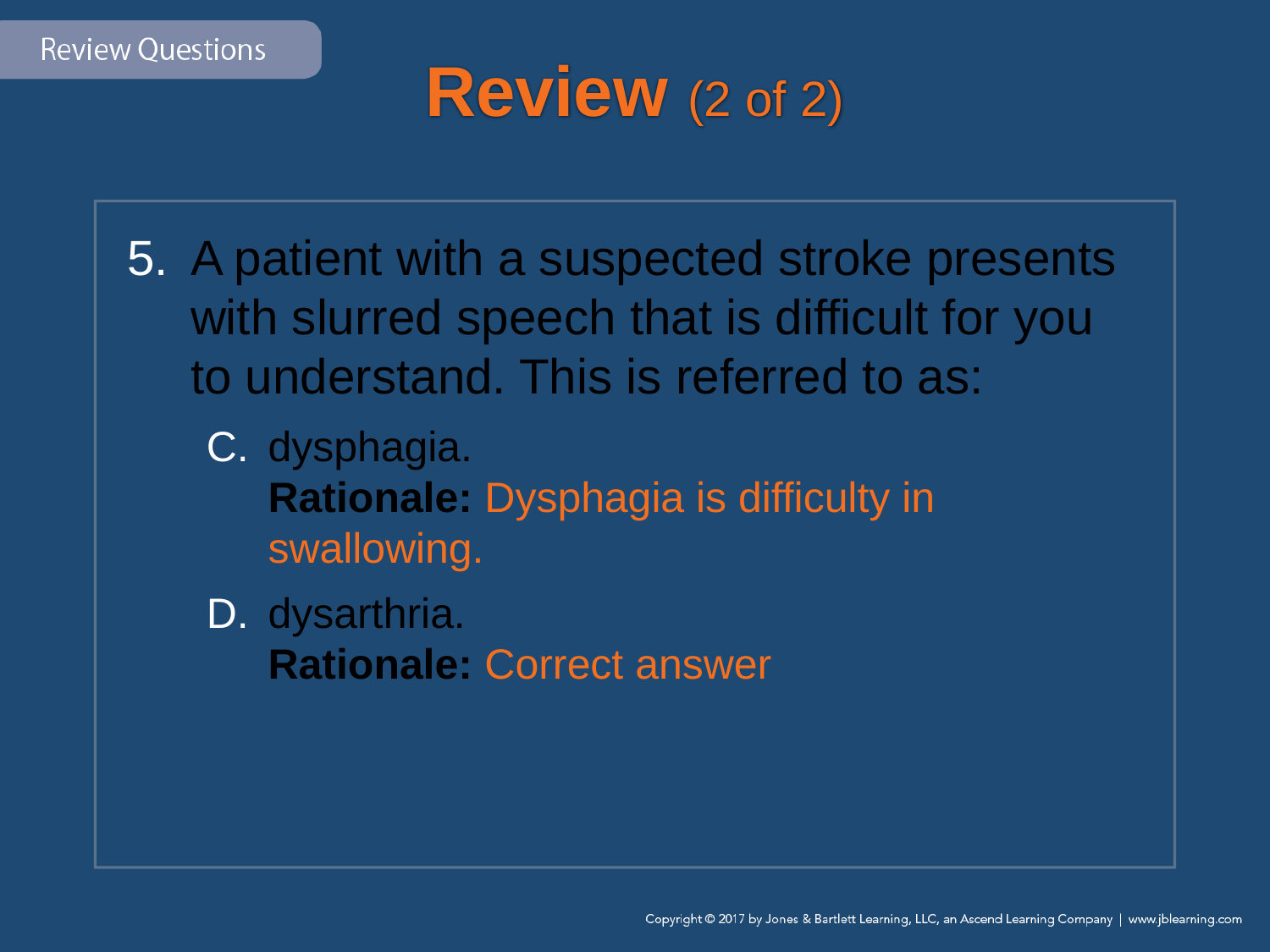

# Review (2 of 2)
A patient with a suspected stroke presents with slurred speech that is difficult for you to understand. This is referred to as:
dysphagia.
Rationale: Dysphagia is difficulty in swallowing.
dysarthria.
Rationale: Correct answer